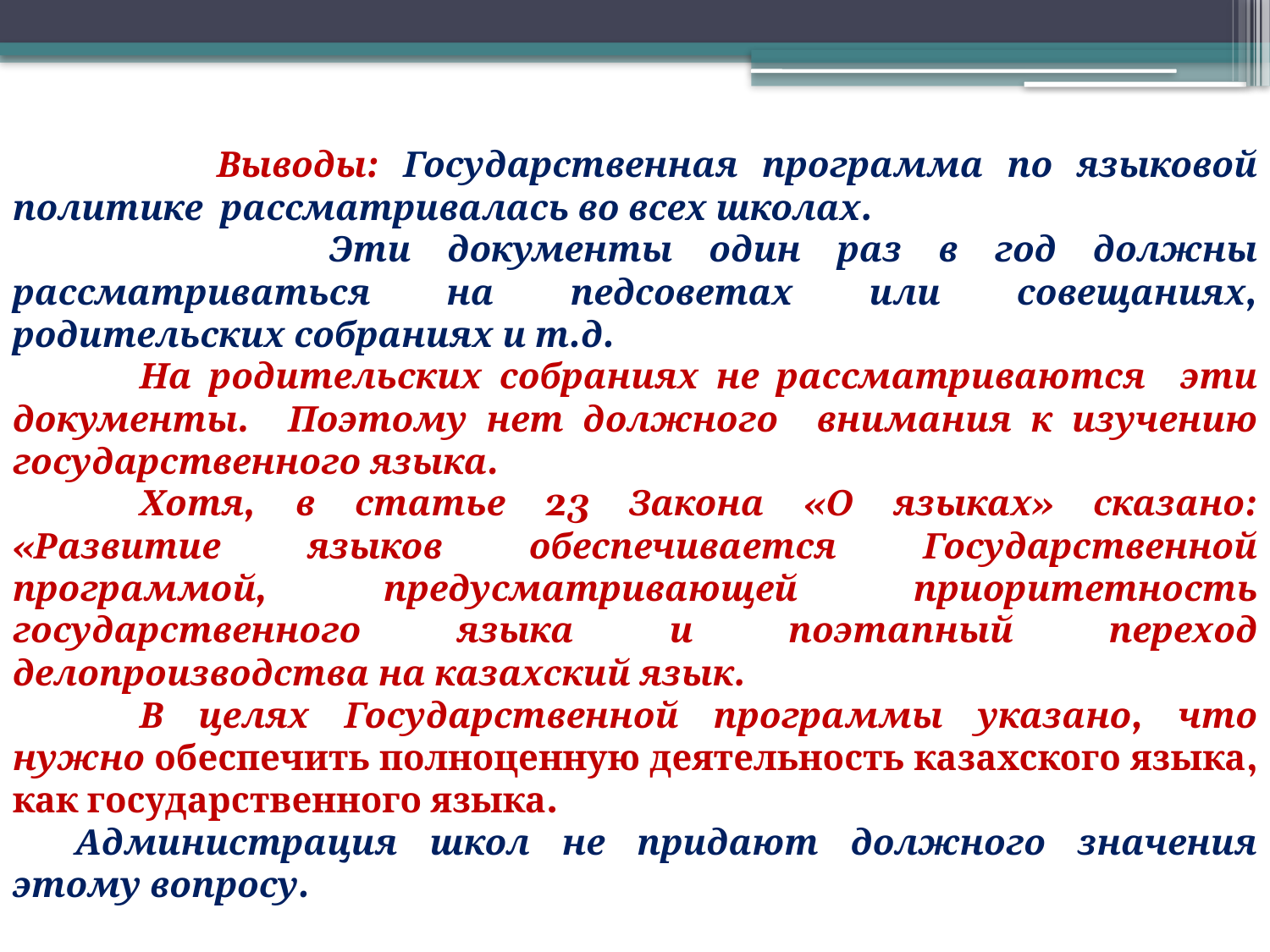

Выводы: Государственная программа по языковой политике  рассматривалась во всех школах.
       Эти документы один раз в год должны рассматриваться на педсоветах или совещаниях, родительских собраниях и т.д.
	На родительских собраниях не рассматриваются  эти документы.  Поэтому нет должного  внимания к изучению государственного языка.
	Хотя, в статье 23 Закона «О языках» сказано: «Развитие языков обеспечивается Государственной программой, предусматривающей приоритетность государственного языка и поэтапный переход делопроизводства на казахский язык.
	В целях Государственной программы указано, что нужно обеспечить полноценную деятельность казахского языка, как государственного языка.
Администрация школ не придают должного значения этому вопросу.